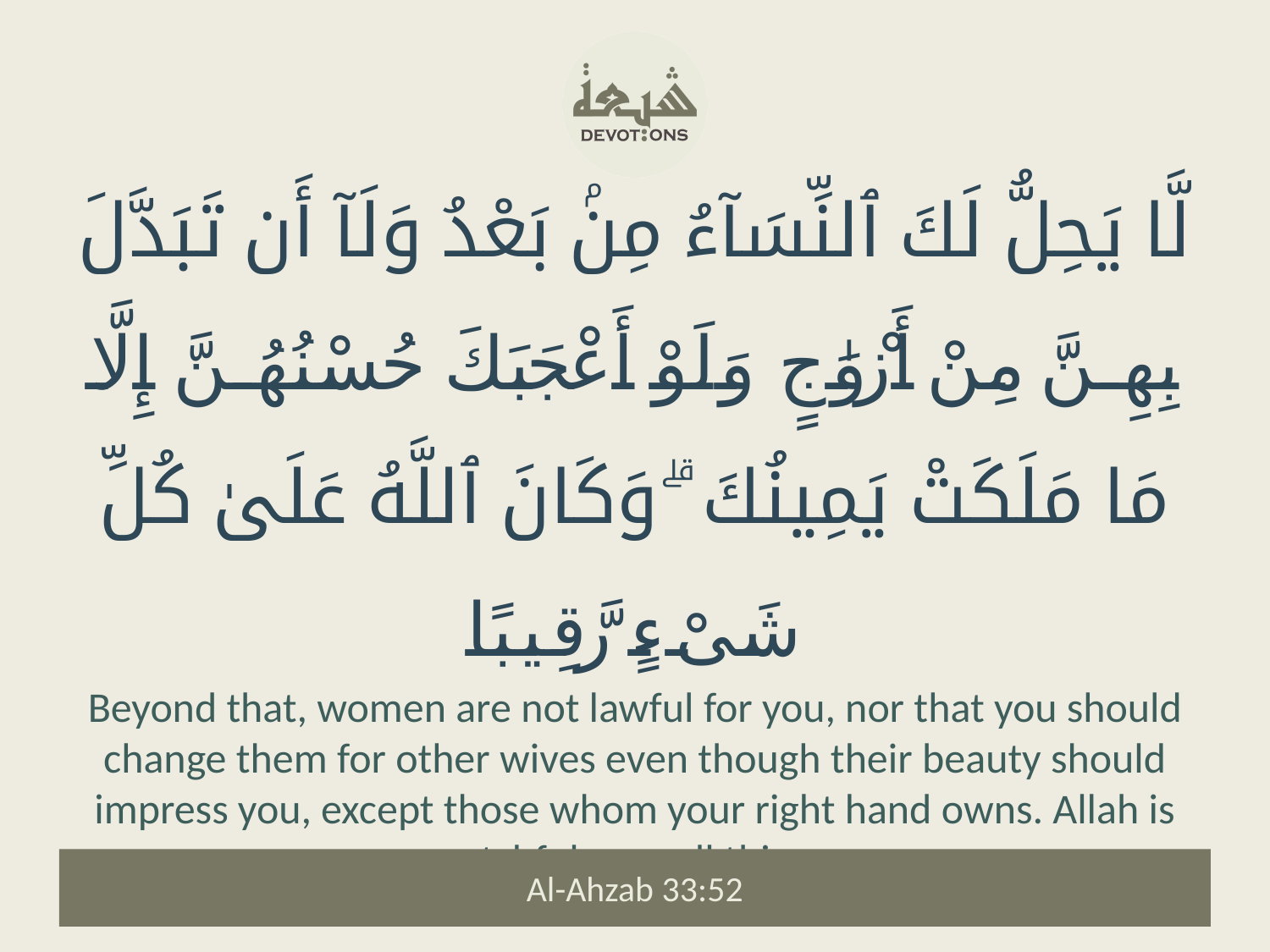

لَّا يَحِلُّ لَكَ ٱلنِّسَآءُ مِنۢ بَعْدُ وَلَآ أَن تَبَدَّلَ بِهِنَّ مِنْ أَزْوَٰجٍ وَلَوْ أَعْجَبَكَ حُسْنُهُنَّ إِلَّا مَا مَلَكَتْ يَمِينُكَ ۗ وَكَانَ ٱللَّهُ عَلَىٰ كُلِّ شَىْءٍ رَّقِيبًا
Beyond that, women are not lawful for you, nor that you should change them for other wives even though their beauty should impress you, except those whom your right hand owns. Allah is watchful over all things.
Al-Ahzab 33:52